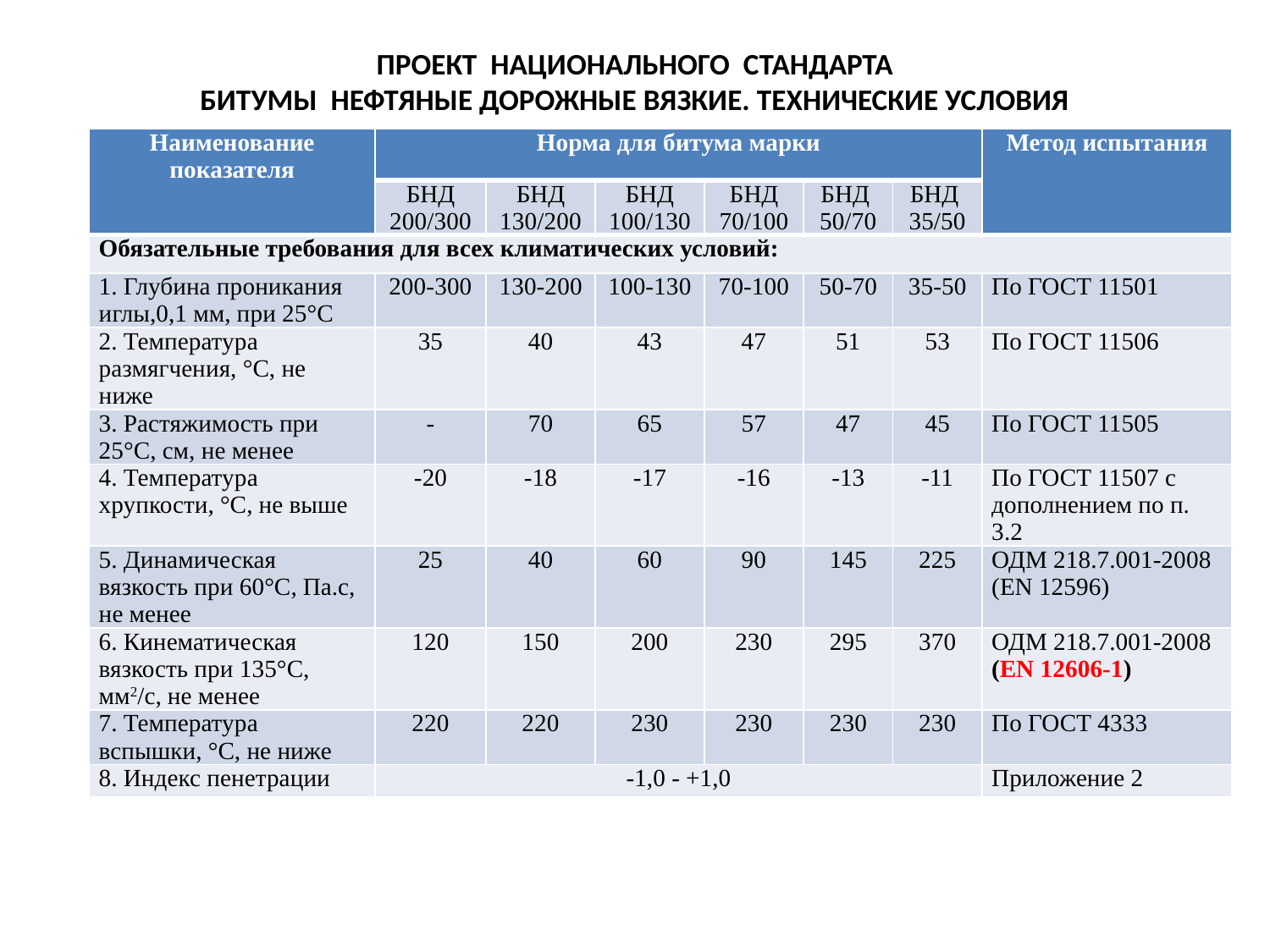

# ПРОЕКТ  НАЦИОНАЛЬНОГО  СТАНДАРТА БИТУМЫ  НЕФТЯНЫЕ ДОРОЖНЫЕ ВЯЗКИЕ. ТЕХНИЧЕСКИЕ УСЛОВИЯ
| Наименование показателя | Норма для битума марки |  |  |  |  |  | Метод испытания |
| --- | --- | --- | --- | --- | --- | --- | --- |
|  | БНД 200/300 | БНД 130/200 | БНД 100/130 | БНД 70/100 | БНД 50/70 | БНД 35/50 |  |
| Обязательные требования для всех климатических условий: |  |  |  |  |  |  |  |
| 1. Глубина проникания иглы,0,1 мм, при 25°С | 200-300 | 130-200 | 100-130 | 70-100 | 50-70 | 35-50 | По ГОСТ 11501 |
| 2. Температура размягчения, °С, не ниже | 35 | 40 | 43 | 47 | 51 | 53 | По ГОСТ 11506 |
| 3. Растяжимость при 25°С, см, не менее | - | 70 | 65 | 57 | 47 | 45 | По ГОСТ 11505 |
| 4. Температура хрупкости, °С, не выше | -20 | -18 | -17 | -16 | -13 | -11 | По ГОСТ 11507 с дополнением по п. 3.2 |
| 5. Динамическая вязкость при 60°С, Па.с, не менее | 25 | 40 | 60 | 90 | 145 | 225 | ОДМ 218.7.001-2008 (EN 12596) |
| 6. Кинематическая вязкость при 135°С, мм2/с, не менее | 120 | 150 | 200 | 230 | 295 | 370 | ОДМ 218.7.001-2008 (EN 12606-1) |
| 7. Температура вспышки, °С, не ниже | 220 | 220 | 230 | 230 | 230 | 230 | По ГОСТ 4333 |
| 8. Индекс пенетрации | -1,0 - +1,0 |  |  |  |  |  | Приложение 2 |